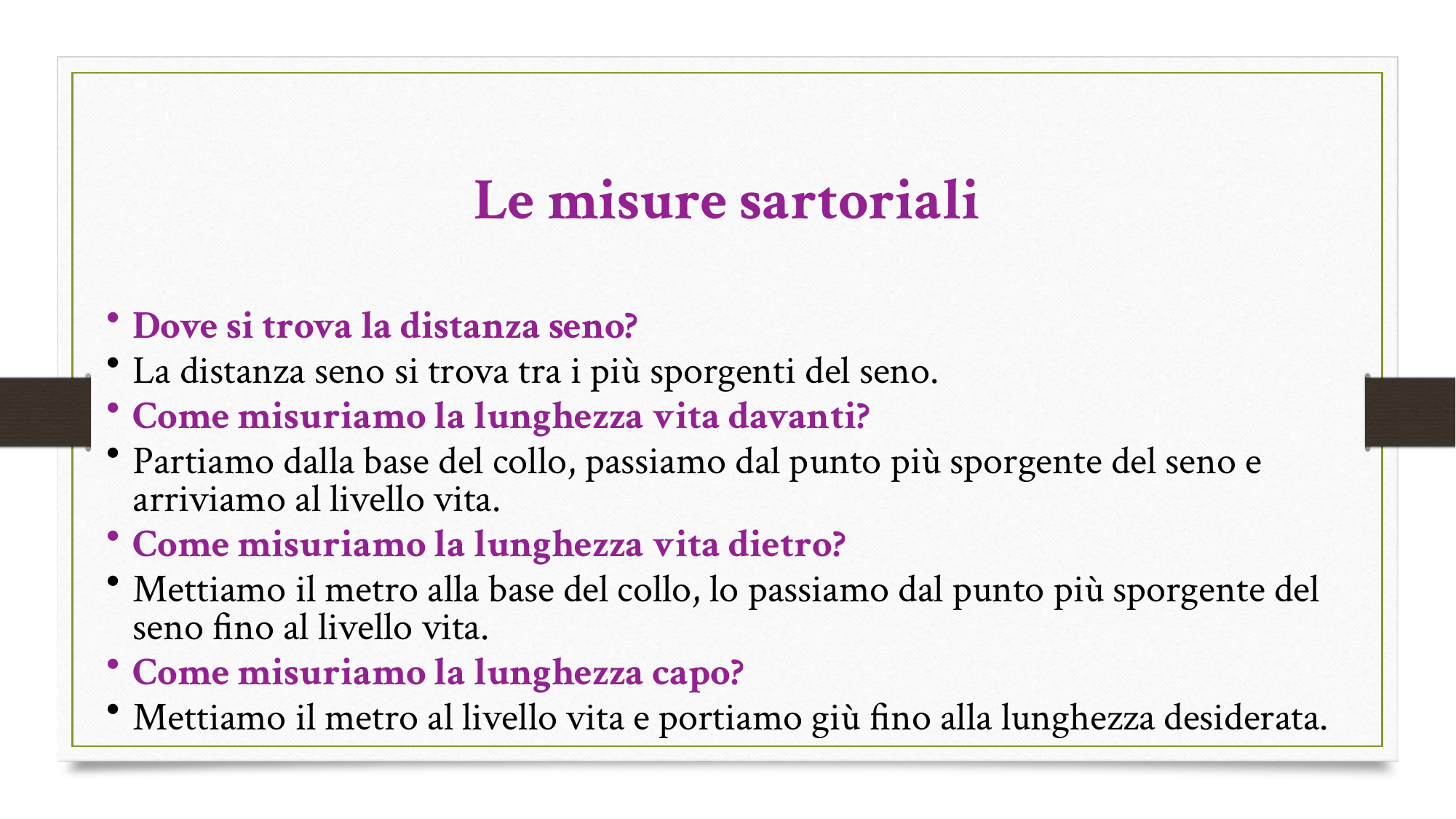

# Le misure sartoriali
Dove si trova la distanza seno?
La distanza seno si trova tra i più sporgenti del seno.
Come misuriamo la lunghezza vita davanti?
Partiamo dalla base del collo, passiamo dal punto più sporgente del seno e arriviamo al livello vita.
Come misuriamo la lunghezza vita dietro?
Mettiamo il metro alla base del collo, lo passiamo dal punto più sporgente del seno fino al livello vita.
Come misuriamo la lunghezza capo?
Mettiamo il metro al livello vita e portiamo giù fino alla lunghezza desiderata.